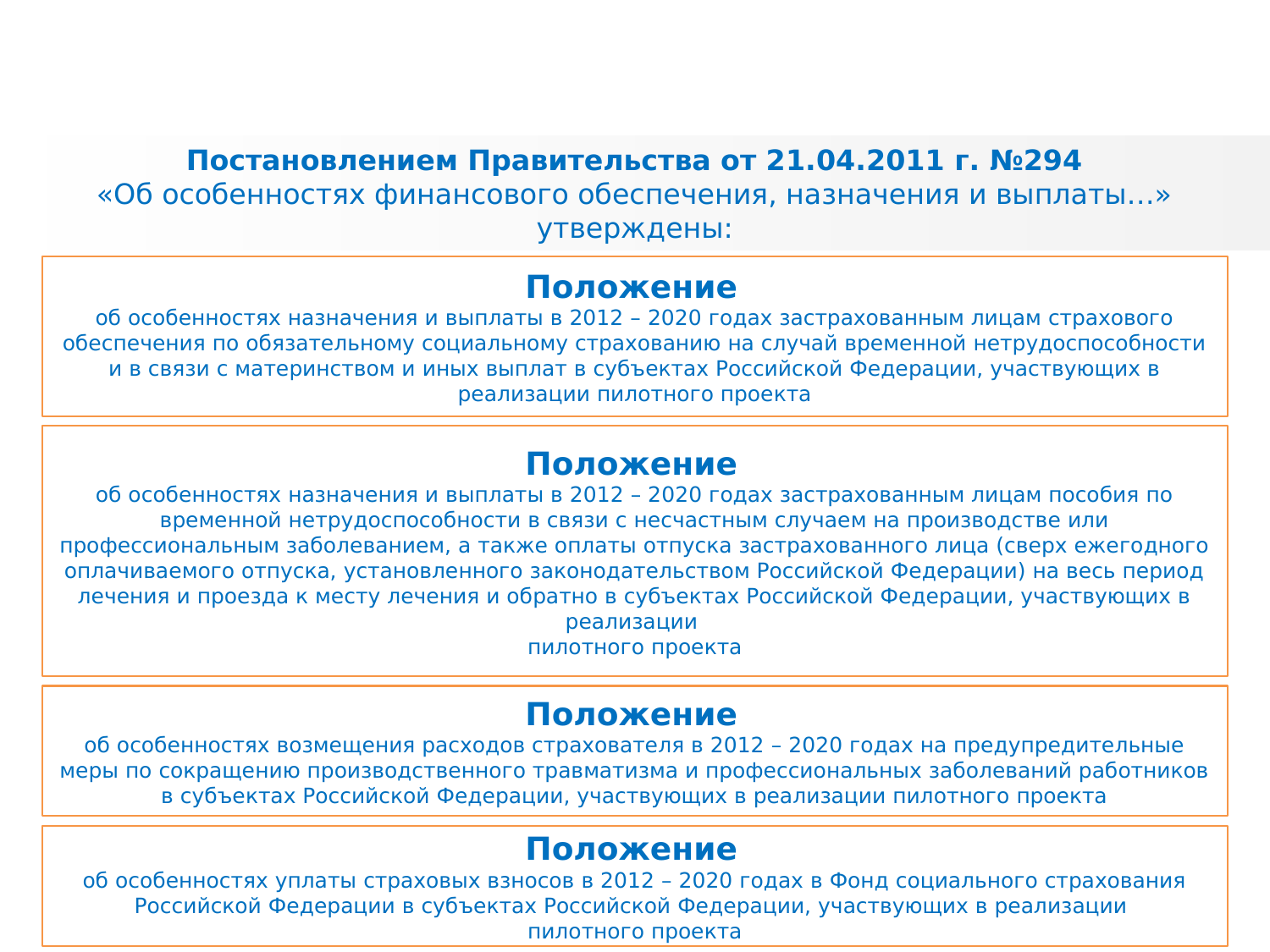

Постановлением Правительства от 21.04.2011 г. №294
«Об особенностях финансового обеспечения, назначения и выплаты…» утверждены:
Положение
об особенностях назначения и выплаты в 2012 – 2020 годах застрахованным лицам страхового обеспечения по обязательному социальному страхованию на случай временной нетрудоспособности и в связи с материнством и иных выплат в субъектах Российской Федерации, участвующих в реализации пилотного проекта
Положение
об особенностях назначения и выплаты в 2012 – 2020 годах застрахованным лицам пособия по временной нетрудоспособности в связи с несчастным случаем на производстве или профессиональным заболеванием, а также оплаты отпуска застрахованного лица (сверх ежегодного оплачиваемого отпуска, установленного законодательством Российской Федерации) на весь период лечения и проезда к месту лечения и обратно в субъектах Российской Федерации, участвующих в реализации
пилотного проекта
Положение
об особенностях возмещения расходов страхователя в 2012 – 2020 годах на предупредительные меры по сокращению производственного травматизма и профессиональных заболеваний работников в субъектах Российской Федерации, участвующих в реализации пилотного проекта
Положение
об особенностях уплаты страховых взносов в 2012 – 2020 годах в Фонд социального страхования Российской Федерации в субъектах Российской Федерации, участвующих в реализации
пилотного проекта